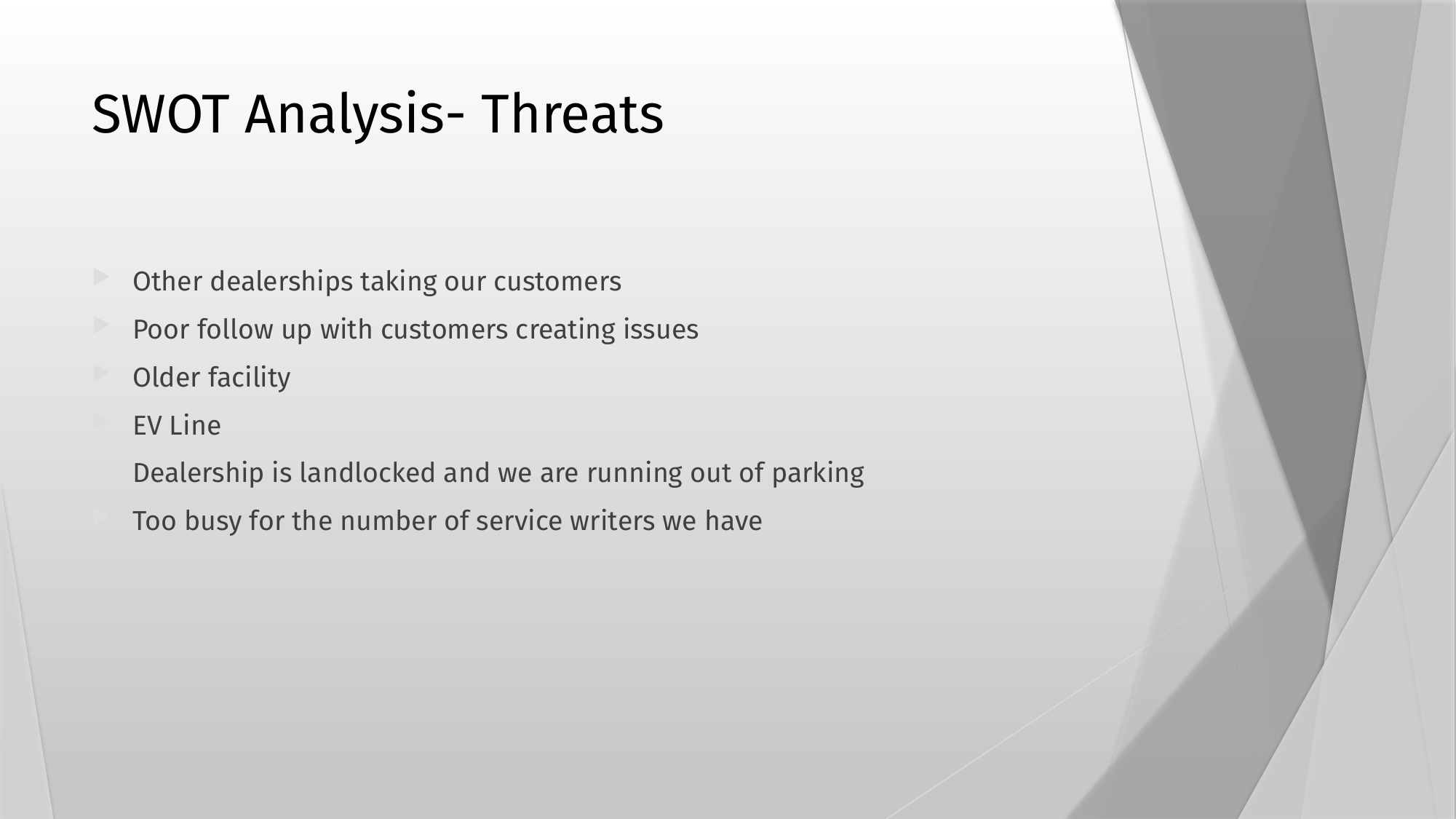

# SWOT Analysis- Threats
Other dealerships taking our customers
Poor follow up with customers creating issues
Older facility
EV Line
Dealership is landlocked and we are running out of parking
Too busy for the number of service writers we have